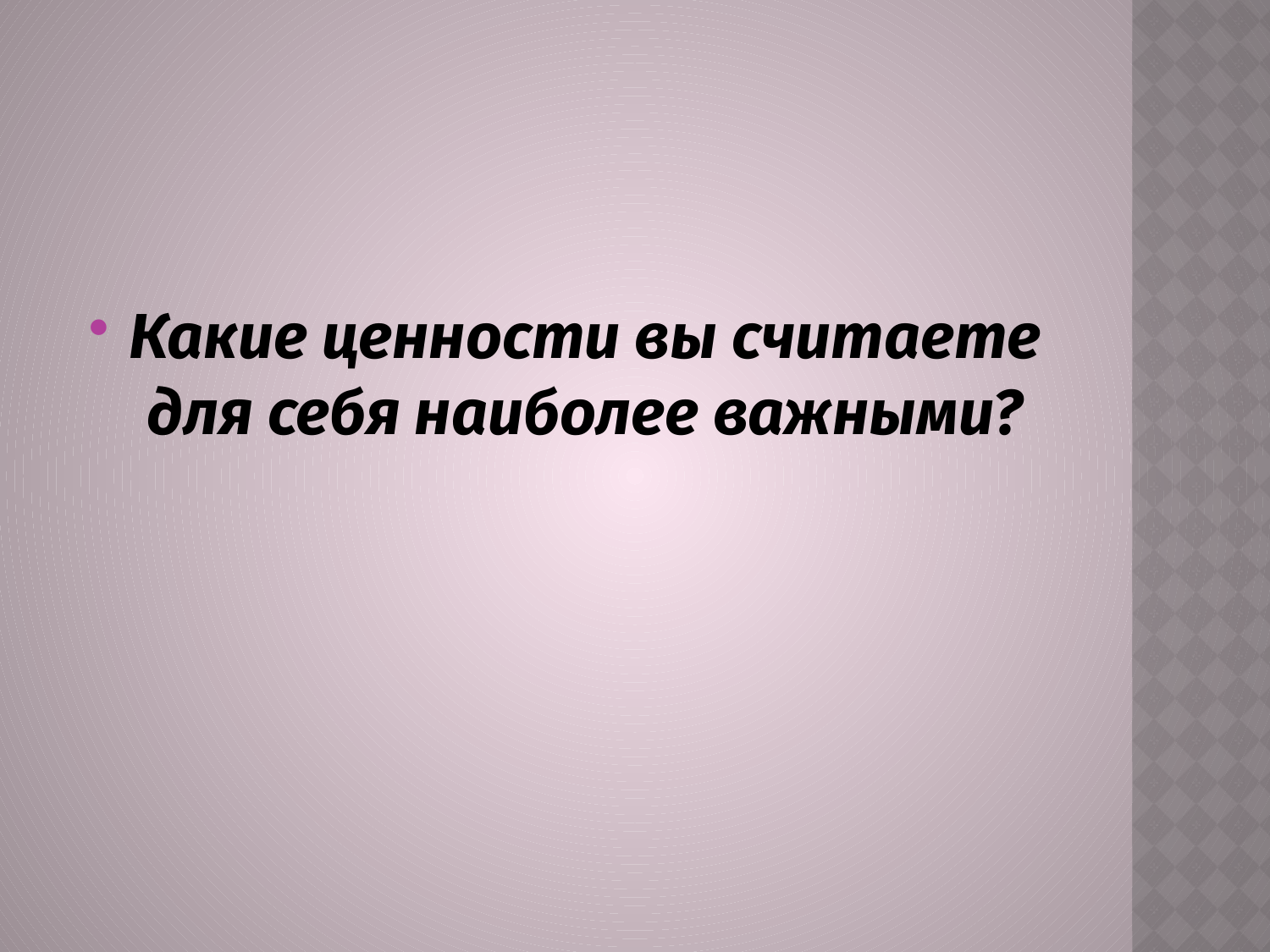

#

Какие ценности вы считаете для себя наиболее важными?